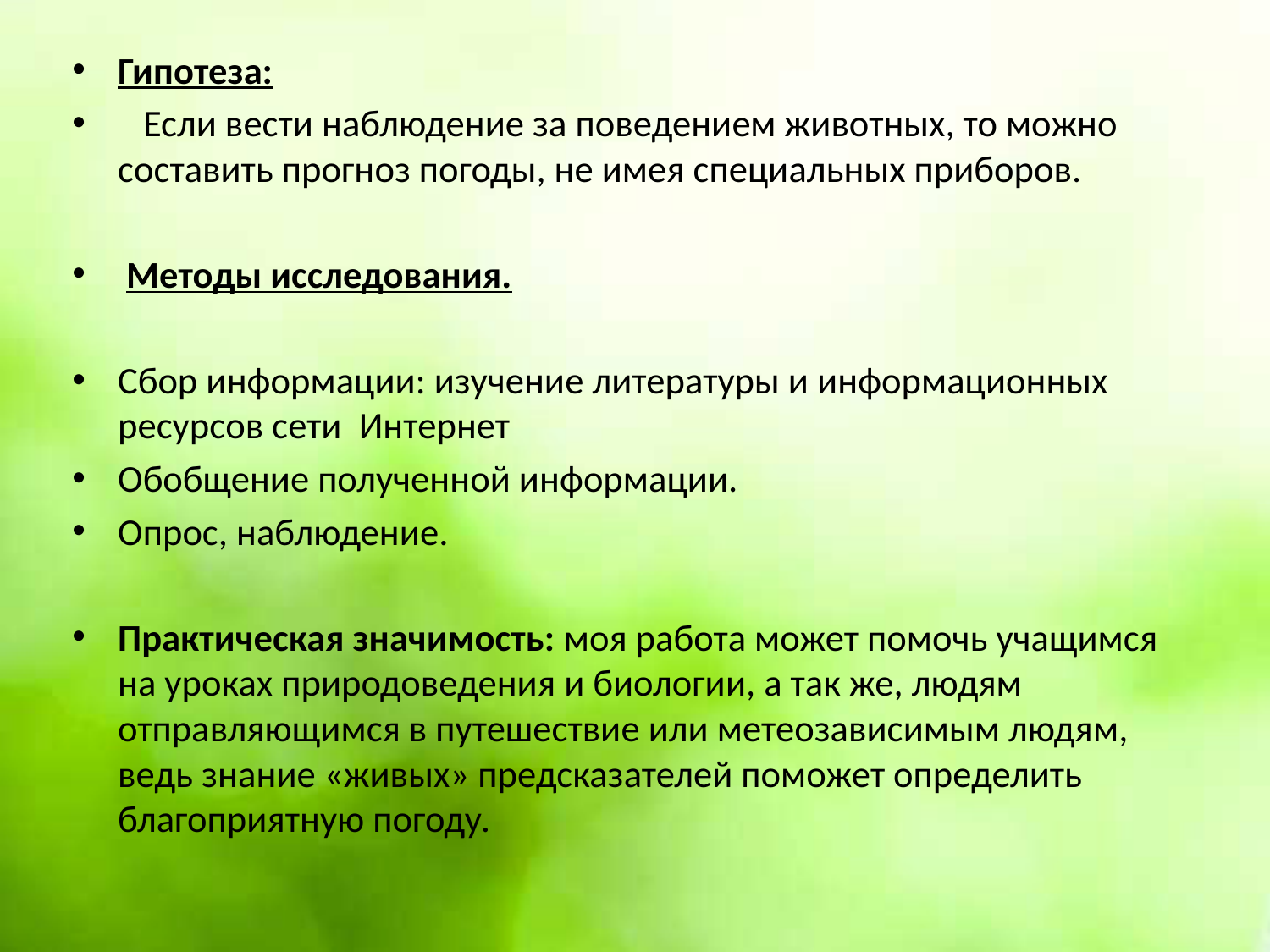

Гипотеза:
   Если вести наблюдение за поведением животных, то можно составить прогноз погоды, не имея специальных приборов.

 Методы исследования.

Сбор информации: изучение литературы и информационных ресурсов сети  Интернет
Обобщение полученной информации.
Опрос, наблюдение.

Практическая значимость: моя работа может помочь учащимся на уроках природоведения и биологии, а так же, людям отправляющимся в путешествие или метеозависимым людям, ведь знание «живых» предсказателей поможет определить благоприятную погоду.